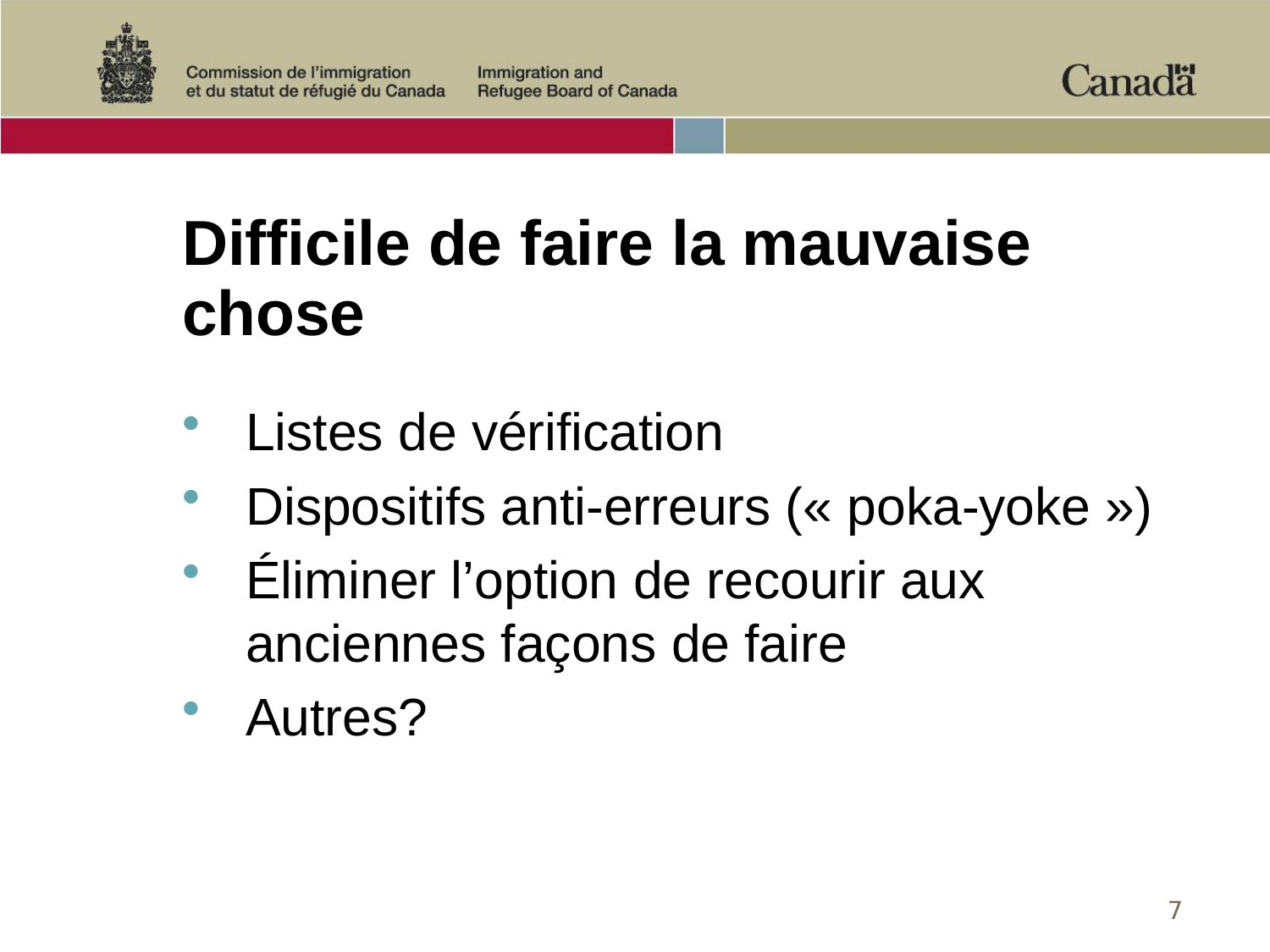

# Difficile de faire la mauvaise chose
Listes de vérification
Dispositifs anti-erreurs (« poka-yoke »)
Éliminer l’option de recourir aux anciennes façons de faire
Autres?

7